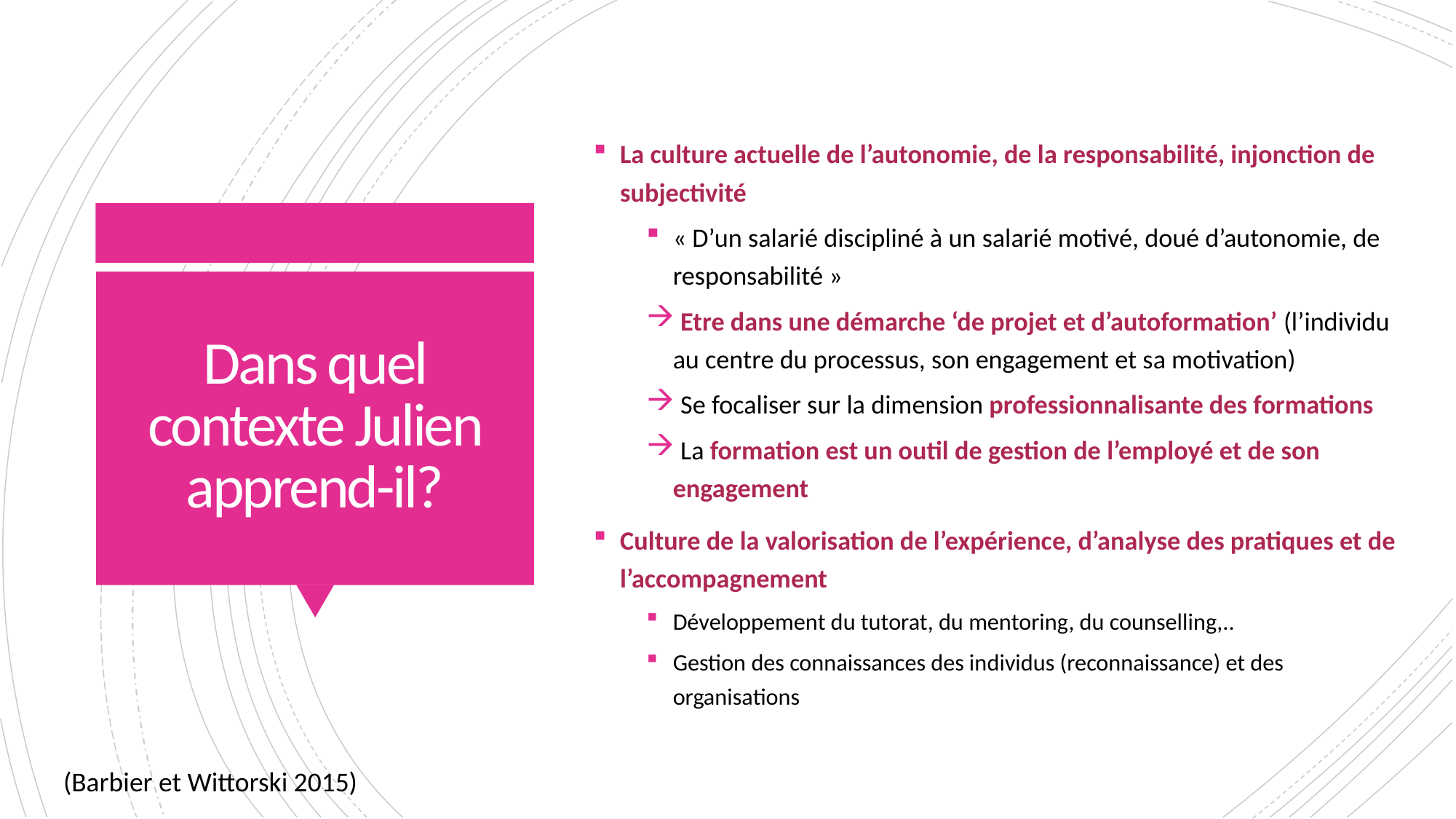

La culture actuelle de l’autonomie, de la responsabilité, injonction de subjectivité
« D’un salarié discipliné à un salarié motivé, doué d’autonomie, de responsabilité »
 Etre dans une démarche ‘de projet et d’autoformation’ (l’individu au centre du processus, son engagement et sa motivation)
 Se focaliser sur la dimension professionnalisante des formations
 La formation est un outil de gestion de l’employé et de son engagement
Culture de la valorisation de l’expérience, d’analyse des pratiques et de l’accompagnement
Développement du tutorat, du mentoring, du counselling,..
Gestion des connaissances des individus (reconnaissance) et des organisations
# Dans quel contexte Julien apprend-il?
(Barbier et Wittorski 2015)